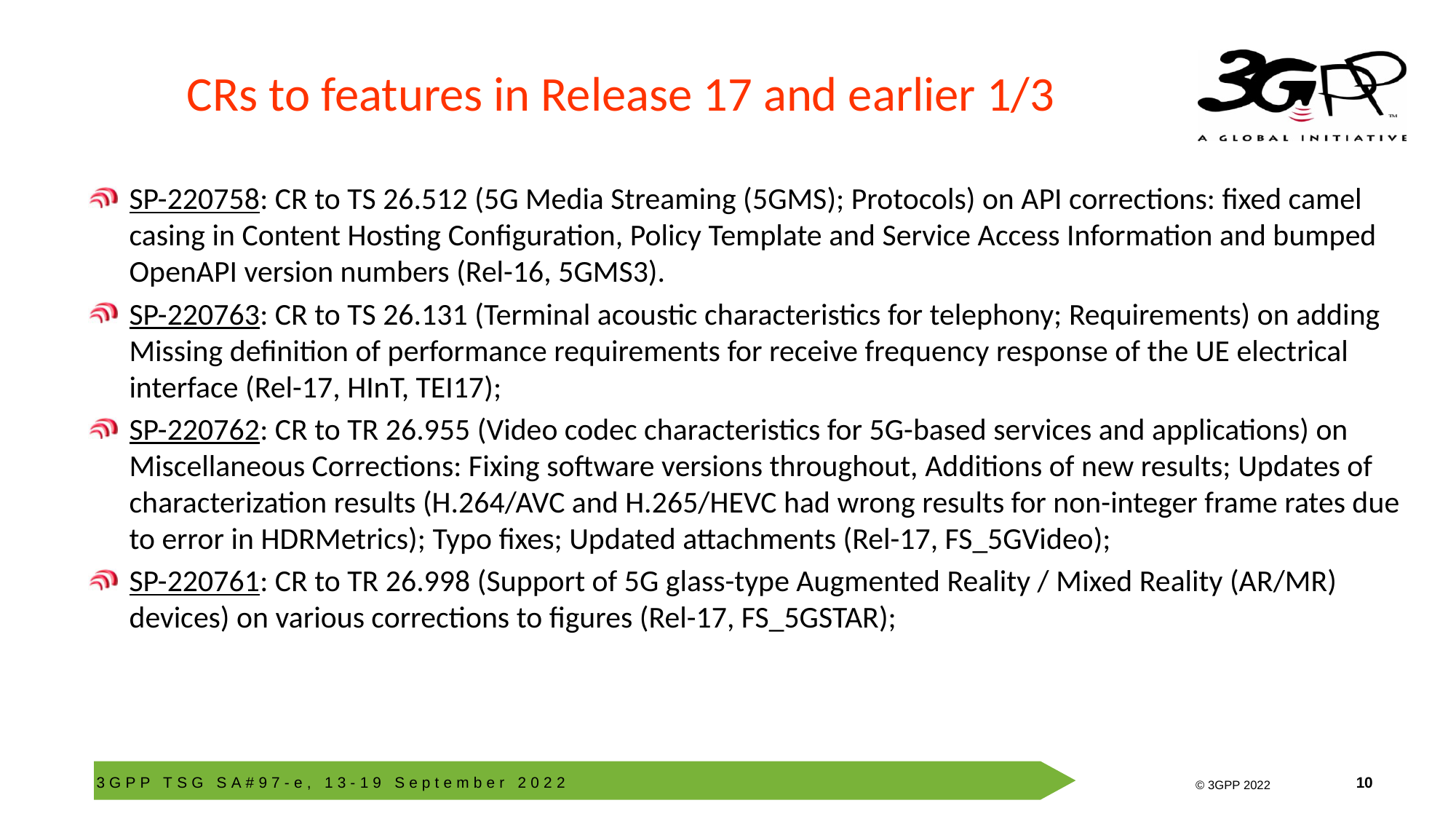

# CRs to features in Release 17 and earlier 1/3
SP-220758: CR to TS 26.512 (5G Media Streaming (5GMS); Protocols) on API corrections: fixed camel casing in Content Hosting Configuration, Policy Template and Service Access Information and bumped OpenAPI version numbers (Rel-16, 5GMS3).
SP-220763: CR to TS 26.131 (Terminal acoustic characteristics for telephony; Requirements) on adding Missing definition of performance requirements for receive frequency response of the UE electrical interface (Rel-17, HInT, TEI17);
SP-220762: CR to TR 26.955 (Video codec characteristics for 5G-based services and applications) on Miscellaneous Corrections: Fixing software versions throughout, Additions of new results; Updates of characterization results (H.264/AVC and H.265/HEVC had wrong results for non-integer frame rates due to error in HDRMetrics); Typo fixes; Updated attachments (Rel-17, FS_5GVideo);
SP-220761: CR to TR 26.998 (Support of 5G glass-type Augmented Reality / Mixed Reality (AR/MR) devices) on various corrections to figures (Rel-17, FS_5GSTAR);